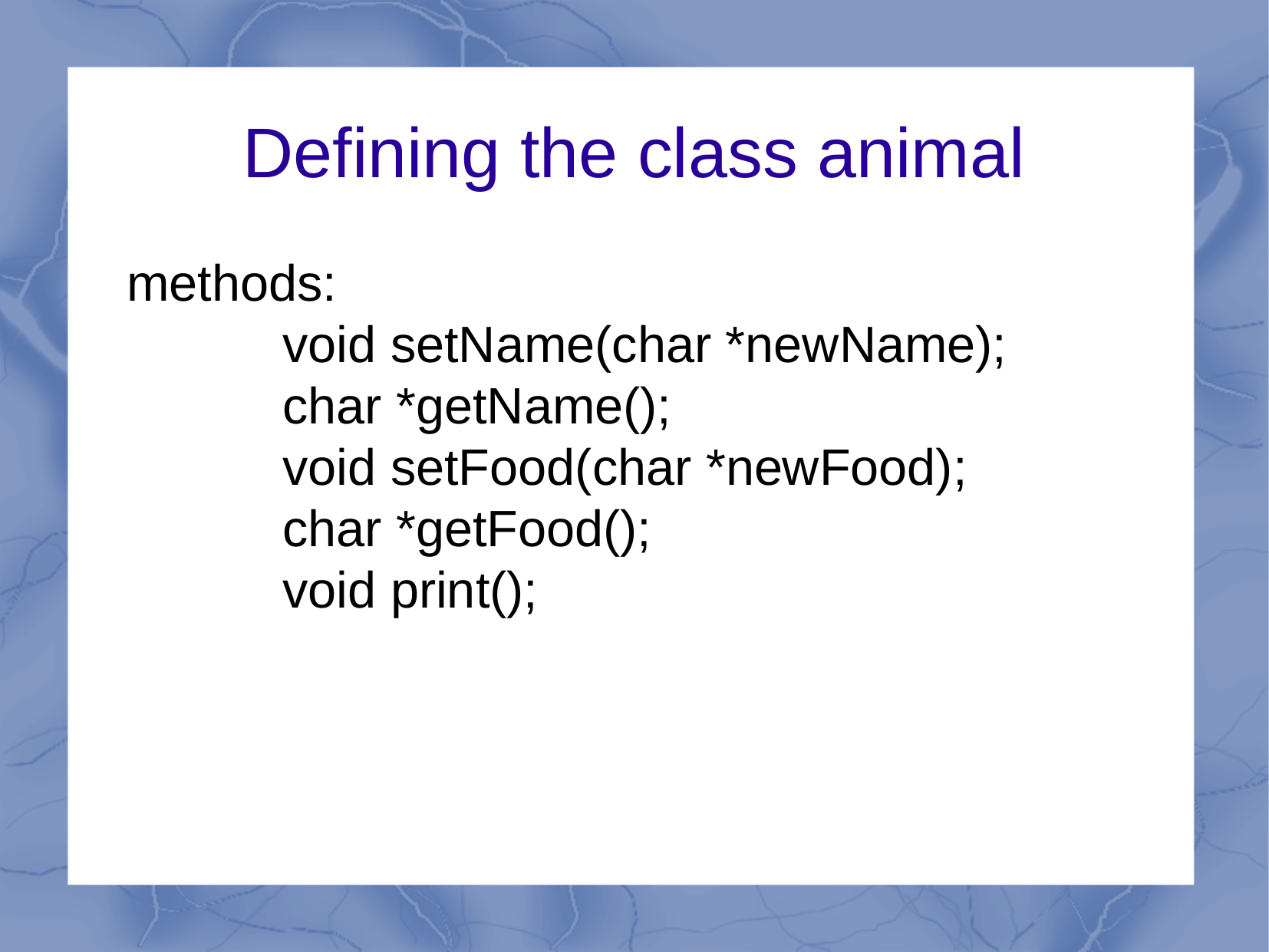

Defining the class animal
methods:
	void setName(char *newName);
	char *getName();
	void setFood(char *newFood);
	char *getFood();
	void print();